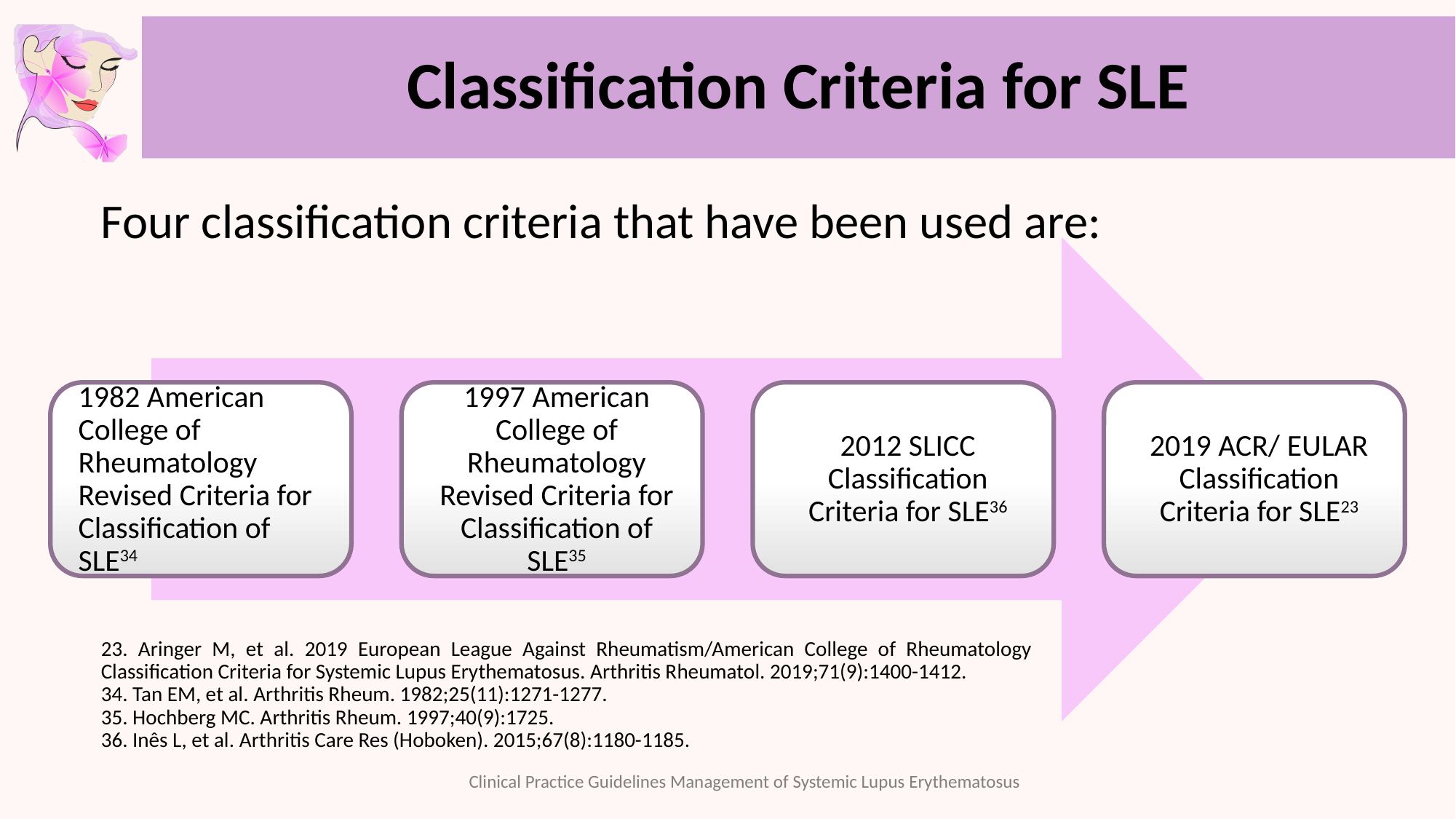

# Classification Criteria for SLE
Four classification criteria that have been used are:
1982 American College of Rheumatology Revised Criteria for Classification of SLE34
1997 American College of Rheumatology Revised Criteria for Classification of SLE35
2012 SLICC Classification Criteria for SLE36
2019 ACR/ EULAR Classification Criteria for SLE23
23. Aringer M, et al. 2019 European League Against Rheumatism/American College of Rheumatology Classification Criteria for Systemic Lupus Erythematosus. Arthritis Rheumatol. 2019;71(9):1400-1412.
34. Tan EM, et al. Arthritis Rheum. 1982;25(11):1271-1277.
35. Hochberg MC. Arthritis Rheum. 1997;40(9):1725.
36. Inês L, et al. Arthritis Care Res (Hoboken). 2015;67(8):1180-1185.